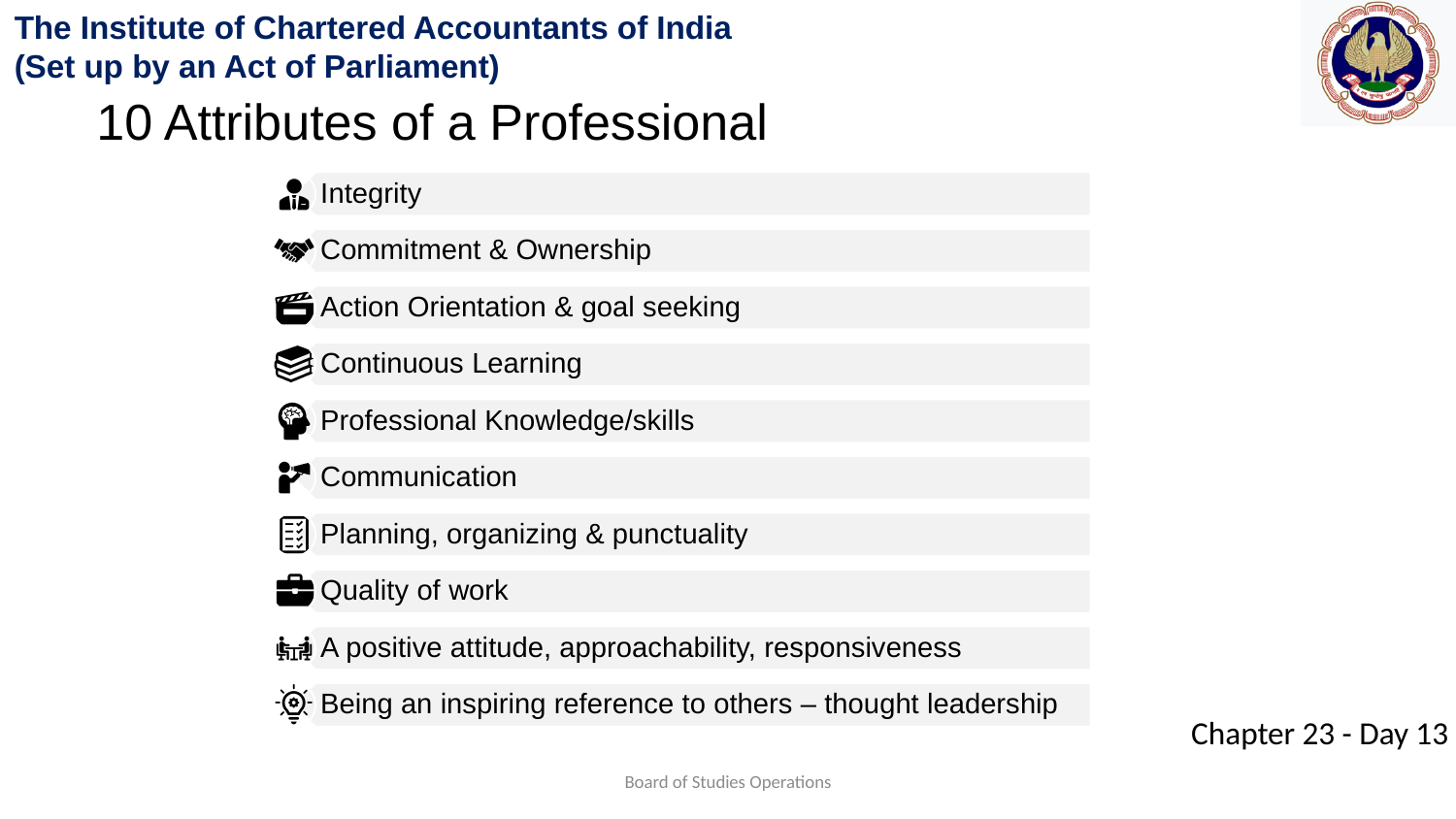

10 Attributes of a Professional

Integrity
Commitment & Ownership
Action Orientation & goal seeking
Continuous Learning
Professional Knowledge/skills
Communication
Planning, organizing & punctuality
Quality of work
A positive attitude, approachability, responsiveness
Being an inspiring reference to others – thought leadership
Board of Studies Operations